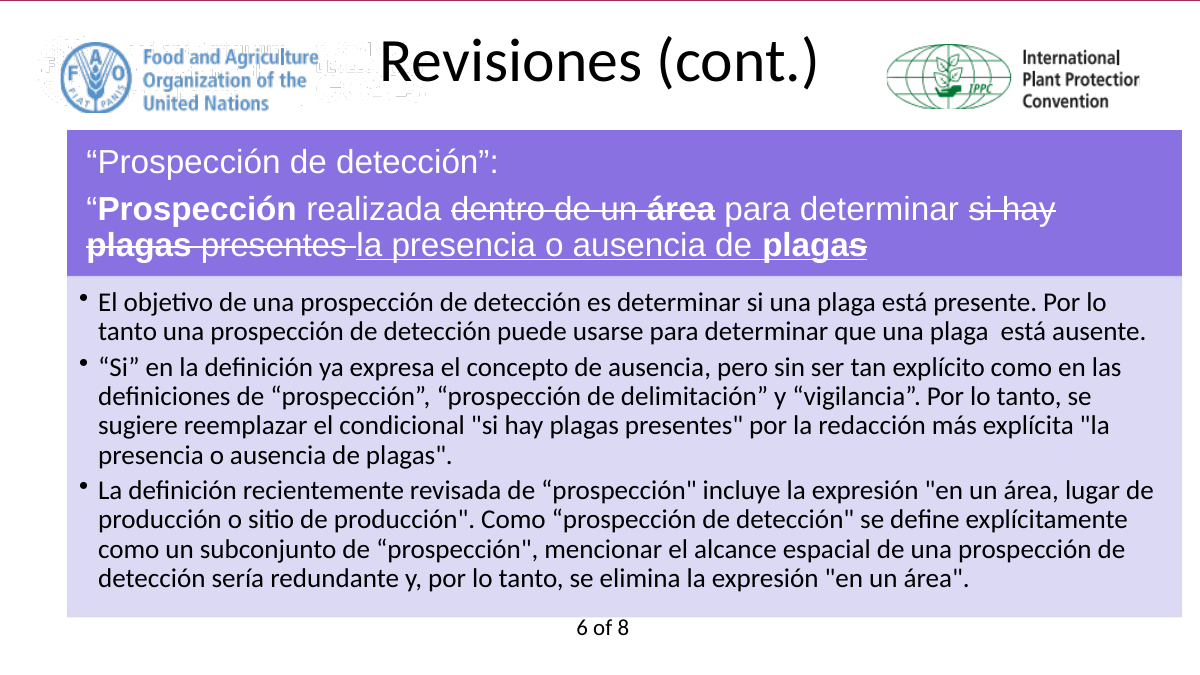

Revisiones (cont.)
“Prospección de detección”:
“Prospección realizada dentro de un área para determinar si hay plagas presentes la presencia o ausencia de plagas
El objetivo de una prospección de detección es determinar si una plaga está presente. Por lo tanto una prospección de detección puede usarse para determinar que una plaga  está ausente.
“Si” en la definición ya expresa el concepto de ausencia, pero sin ser tan explícito como en las definiciones de “prospección”, “prospección de delimitación” y “vigilancia”. Por lo tanto, se sugiere reemplazar el condicional "si hay plagas presentes" por la redacción más explícita "la presencia o ausencia de plagas".
La definición recientemente revisada de “prospección" incluye la expresión "en un área, lugar de producción o sitio de producción". Como “prospección de detección" se define explícitamente como un subconjunto de “prospección", mencionar el alcance espacial de una prospección de detección sería redundante y, por lo tanto, se elimina la expresión "en un área".
6 of 8